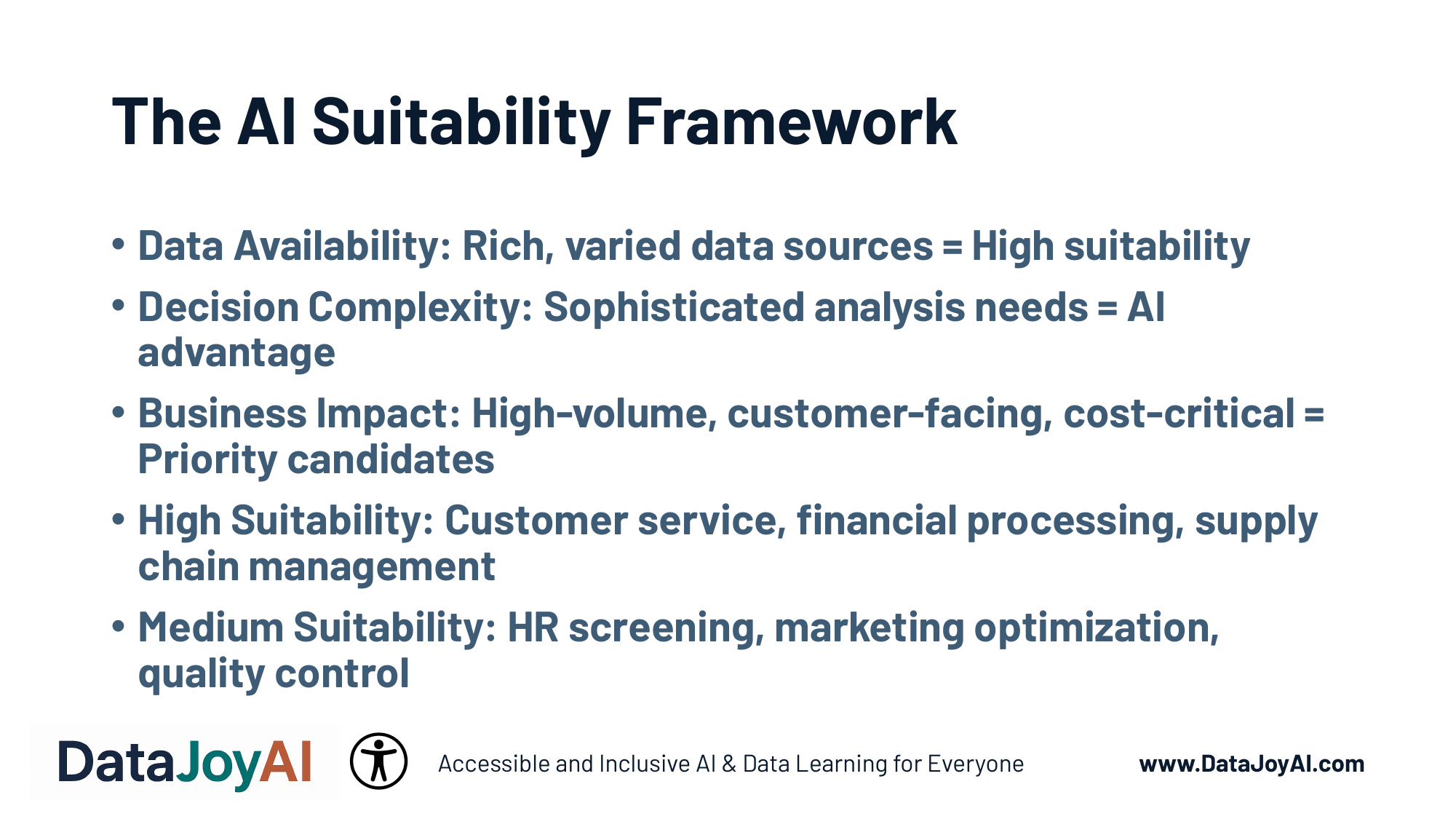

# The AI Suitability Framework
Data Availability: Rich, varied data sources = High suitability
Decision Complexity: Sophisticated analysis needs = AI advantage
Business Impact: High-volume, customer-facing, cost-critical = Priority candidates
High Suitability: Customer service, financial processing, supply chain management
Medium Suitability: HR screening, marketing optimization, quality control